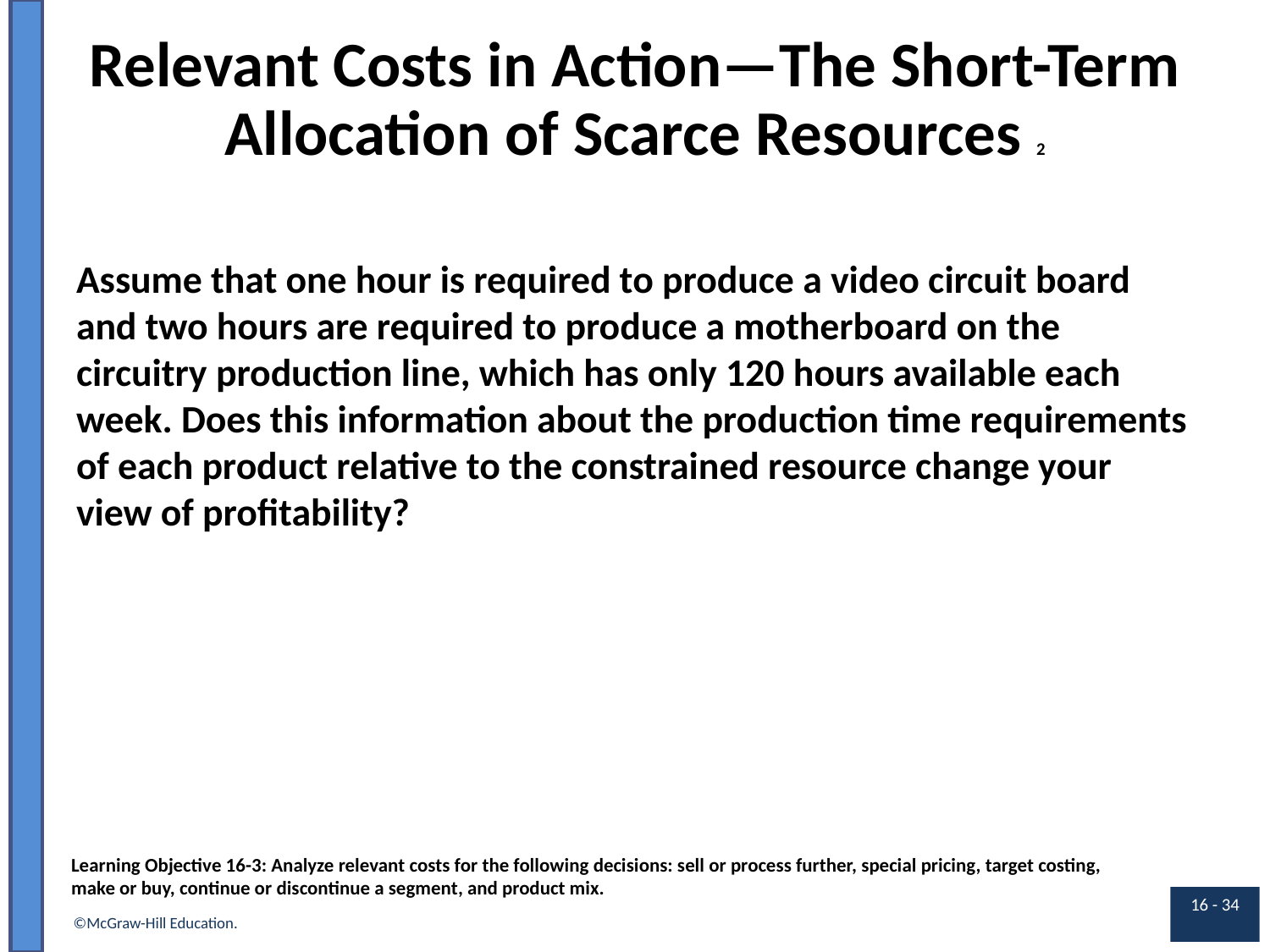

# Relevant Costs in Action—The Short-Term Allocation of Scarce Resources 2
Assume that one hour is required to produce a video circuit board and two hours are required to produce a motherboard on the circuitry production line, which has only 120 hours available each week. Does this information about the production time requirements of each product relative to the constrained resource change your view of profitability?
Learning Objective 16-3: Analyze relevant costs for the following decisions: sell or process further, special pricing, target costing, make or buy, continue or discontinue a segment, and product mix.